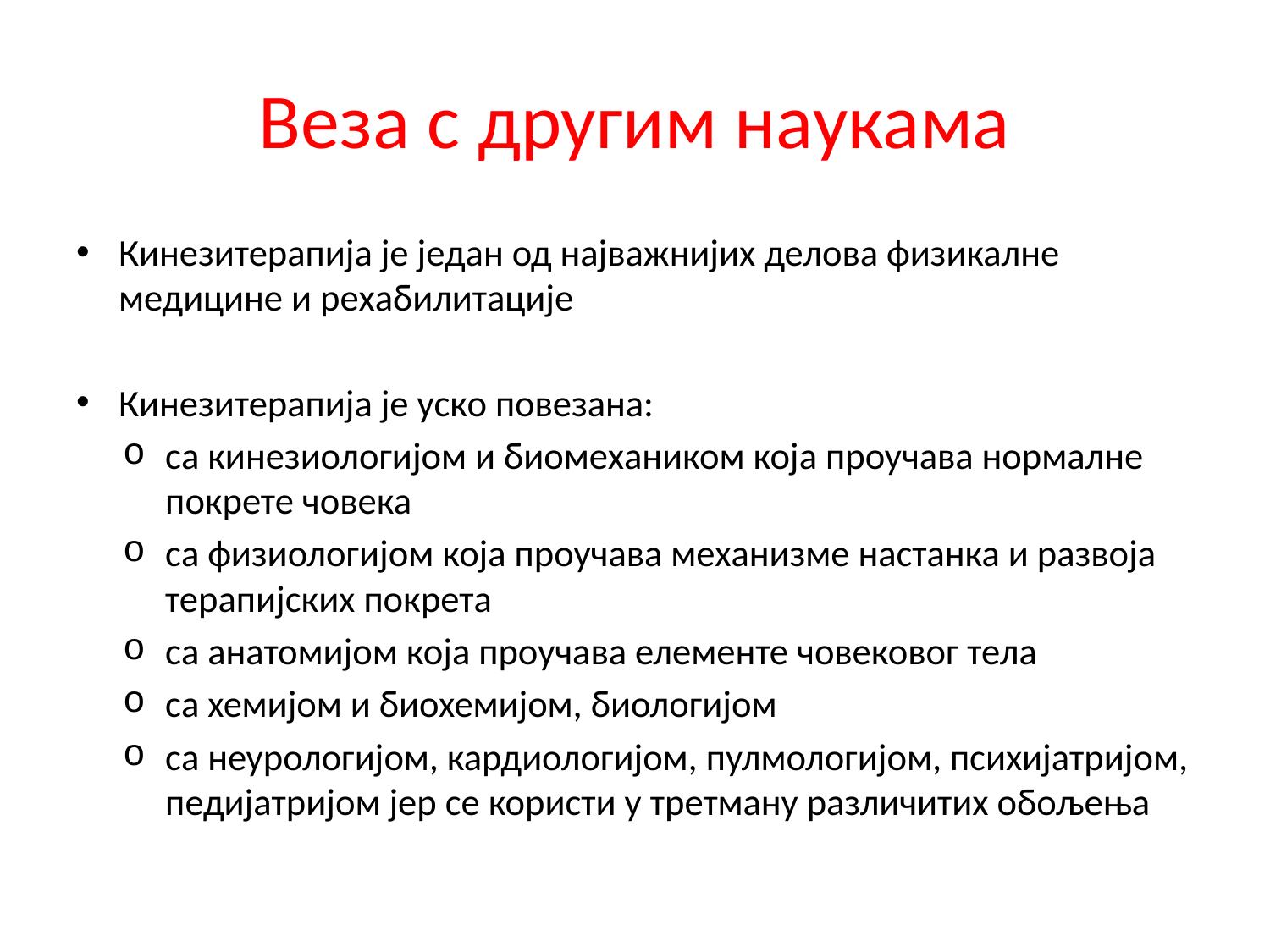

# Веза с другим наукама
Кинезитерапија је један од најважнијих делова физикалне медицине и рехабилитације

Кинезитерапија је уско повезана:
са кинезиологијом и биомехаником која проучава нормалне покрете човека
са физиологијом која проучава механизме настанка и развоја терапијских покрета
са анатомијом која проучава елементе човековог тела
са хемијом и биохемијом, биологијом
са неурологијом, кардиологијом, пулмологијом, психијатријом, педијатријом јер се користи у третману различитих обољења